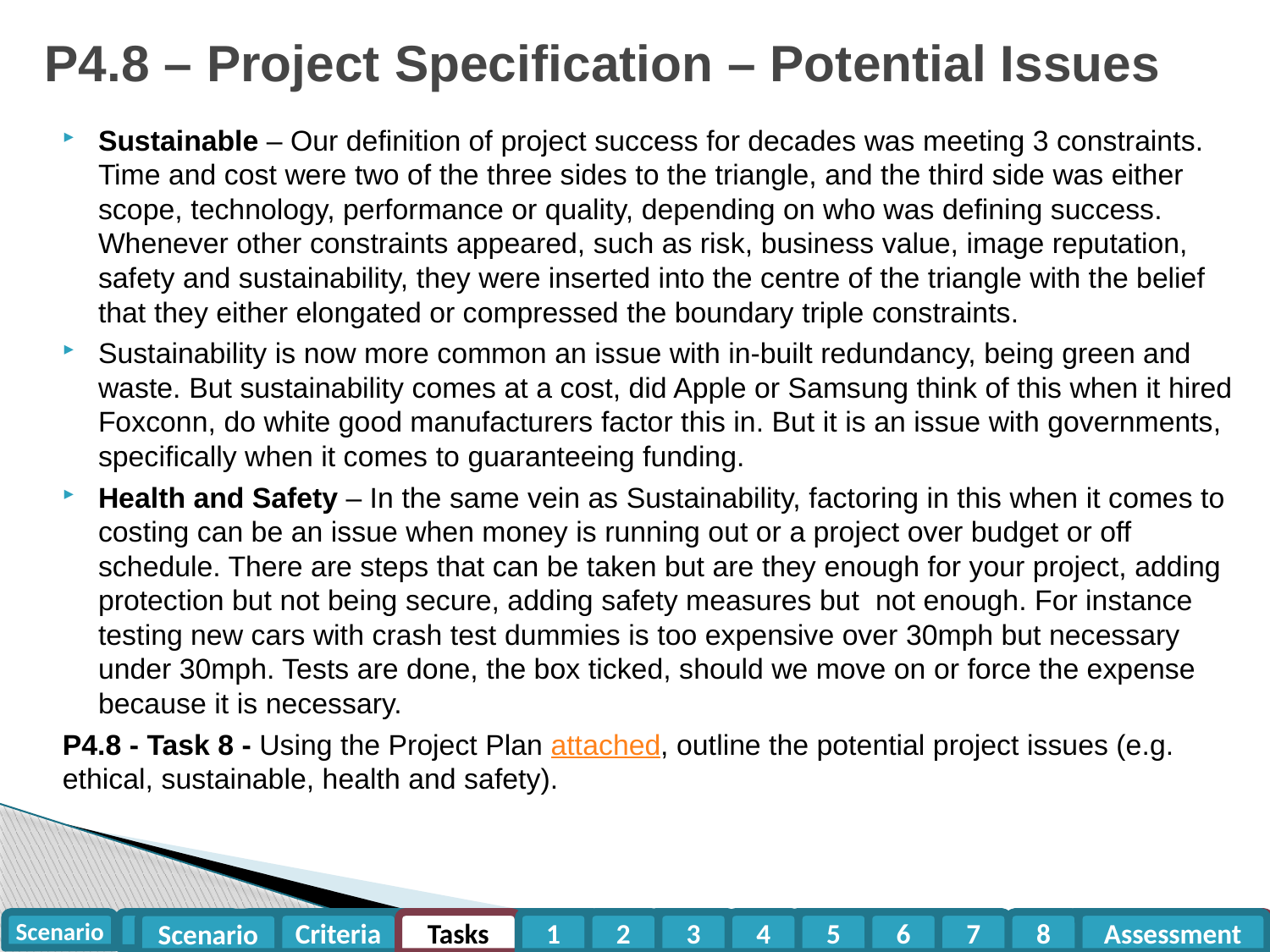

# P4.8 – Project Specification – Potential Issues
Sustainable – Our definition of project success for decades was meeting 3 constraints. Time and cost were two of the three sides to the triangle, and the third side was either scope, technology, performance or quality, depending on who was defining success. Whenever other constraints appeared, such as risk, business value, image reputation, safety and sustainability, they were inserted into the centre of the triangle with the belief that they either elongated or compressed the boundary triple constraints.
Sustainability is now more common an issue with in-built redundancy, being green and waste. But sustainability comes at a cost, did Apple or Samsung think of this when it hired Foxconn, do white good manufacturers factor this in. But it is an issue with governments, specifically when it comes to guaranteeing funding.
Health and Safety – In the same vein as Sustainability, factoring in this when it comes to costing can be an issue when money is running out or a project over budget or off schedule. There are steps that can be taken but are they enough for your project, adding protection but not being secure, adding safety measures but  not enough. For instance testing new cars with crash test dummies is too expensive over 30mph but necessary under 30mph. Tests are done, the box ticked, should we move on or force the expense because it is necessary.
P4.8 - Task 8 - Using the Project Plan attached, outline the potential project issues (e.g. ethical, sustainable, health and safety).
Criteria
Tasks
1
2
3
4
5
6
7
8
Assessment
Scenario